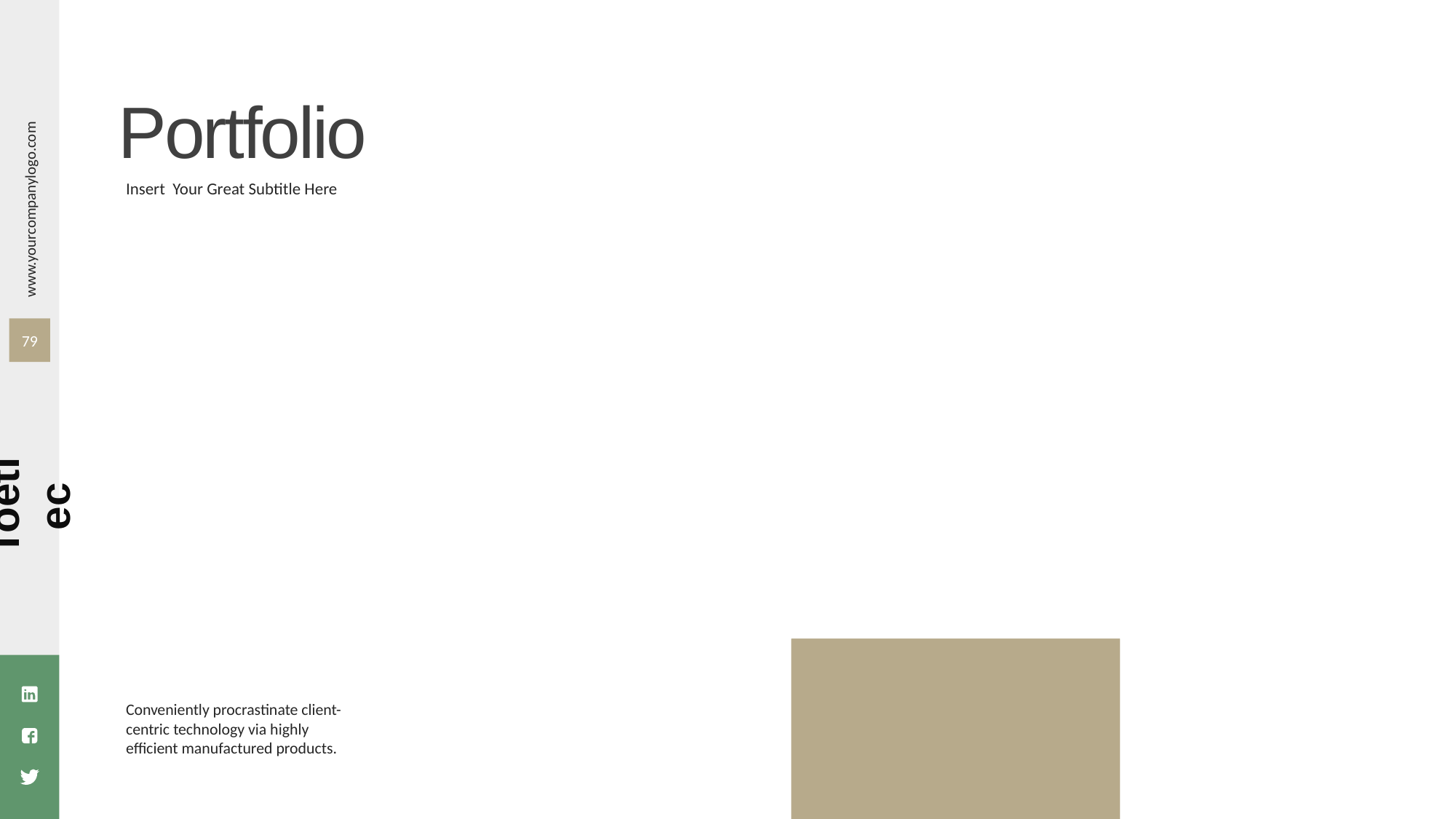

Portfolio
Insert  Your Great Subtitle Here

79

Conveniently procrastinate client-centric technology via highly efficient manufactured products.